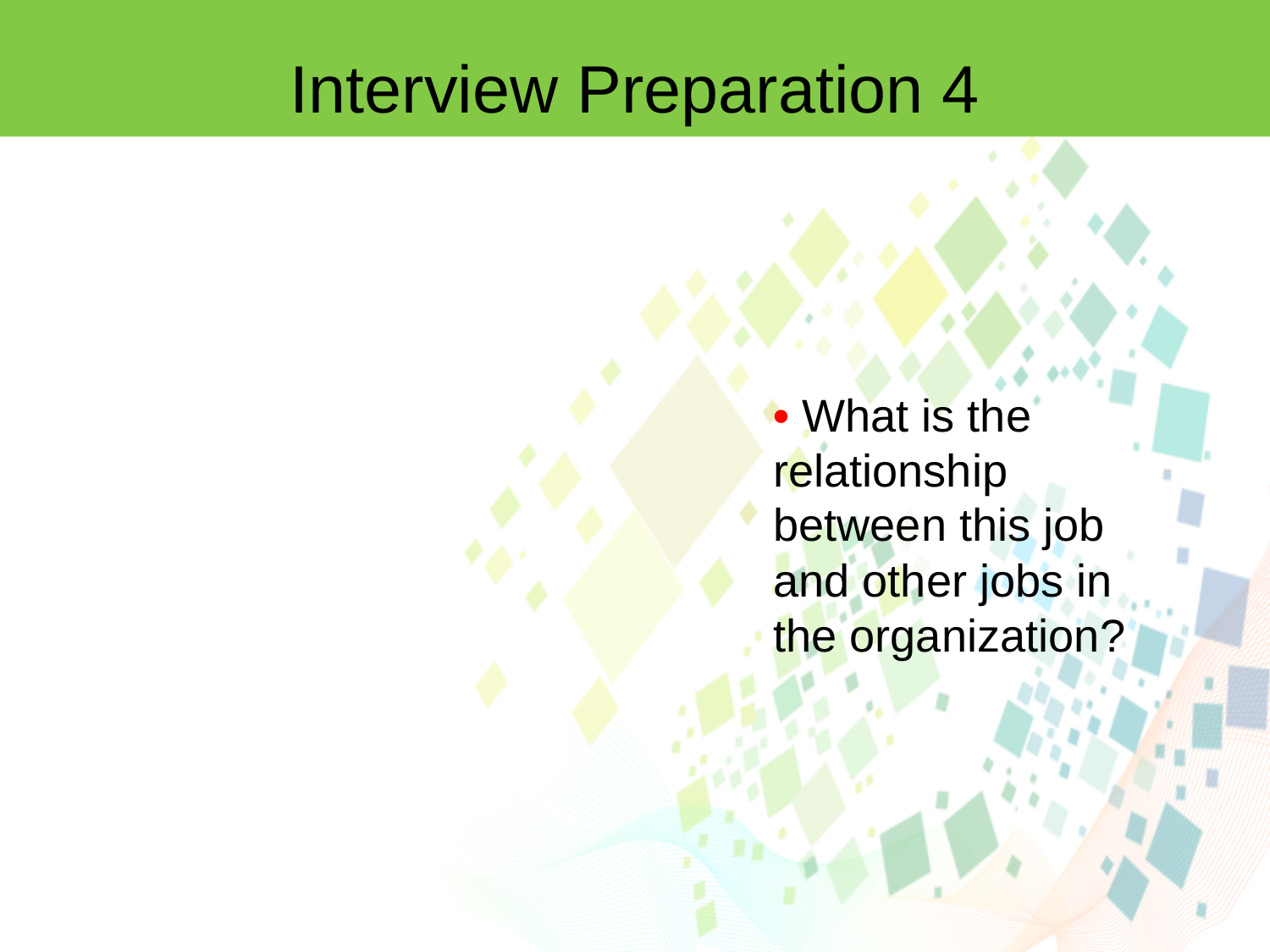

Interview Preparation 4
• What is the relationship between this job and other jobs in the organization?